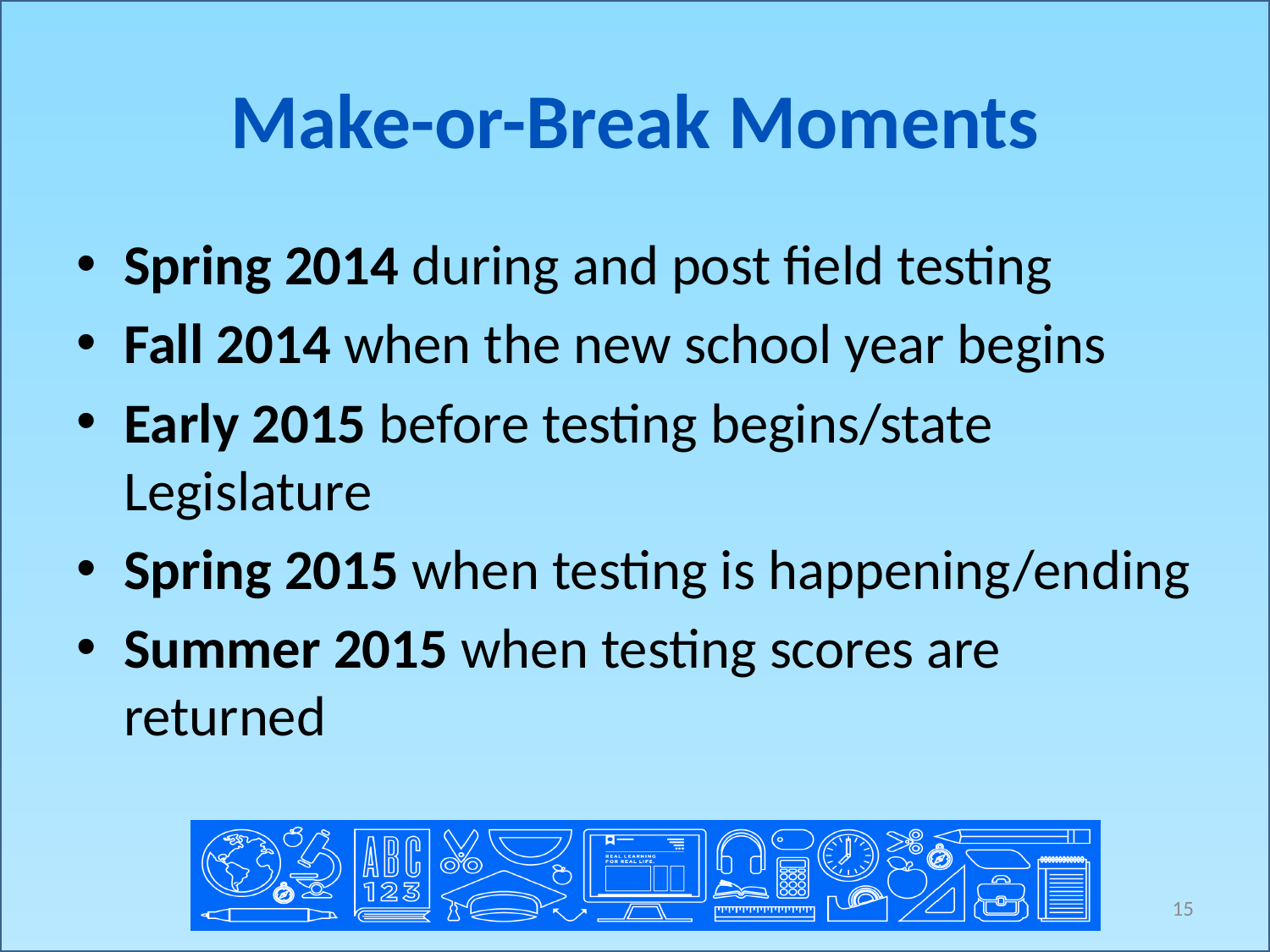

# Make-or-Break Moments
Spring 2014 during and post field testing
Fall 2014 when the new school year begins
Early 2015 before testing begins/state Legislature
Spring 2015 when testing is happening/ending
Summer 2015 when testing scores are returned
15